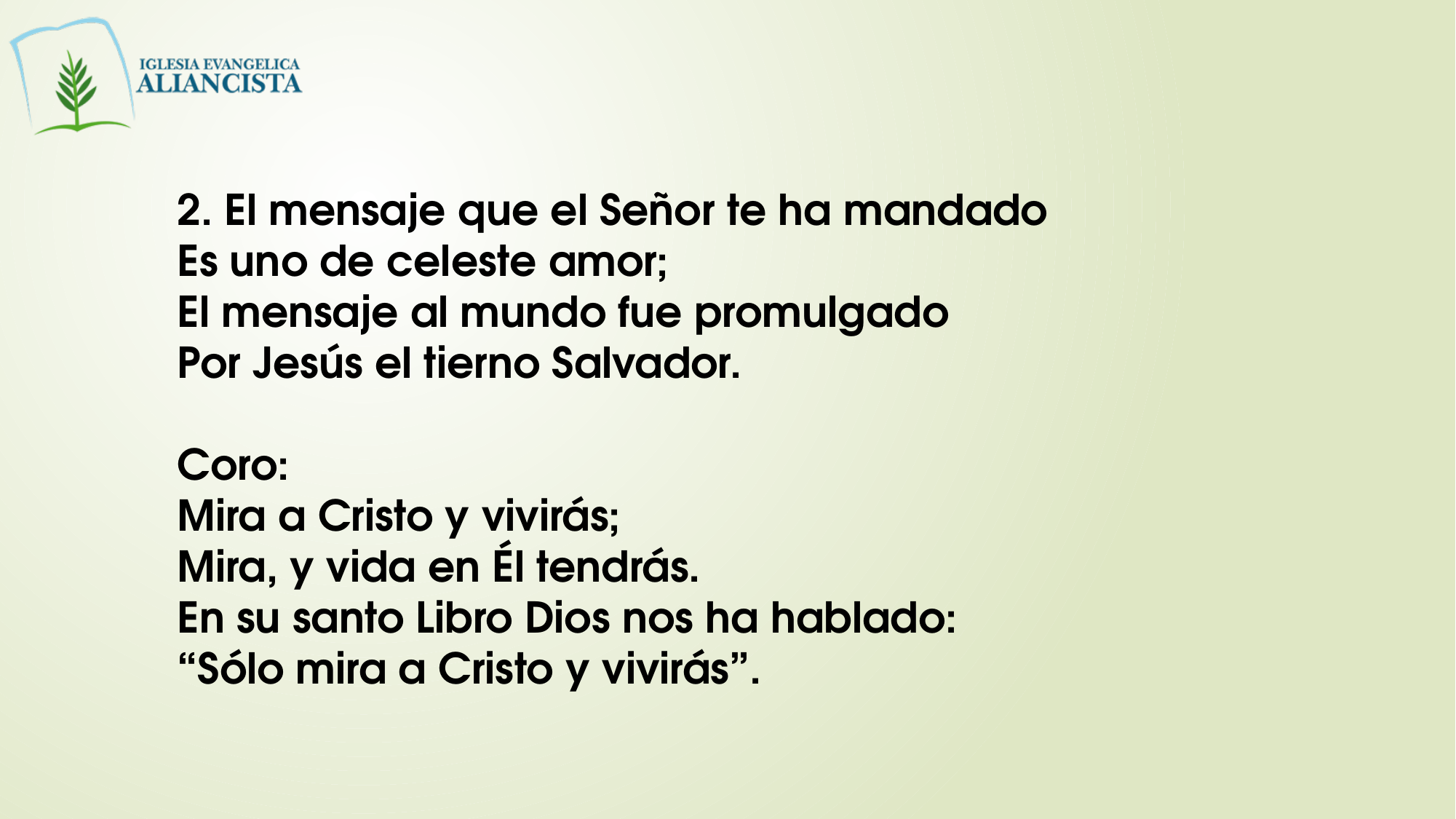

2. El mensaje que el Señor te ha mandado
Es uno de celeste amor;
El mensaje al mundo fue promulgado
Por Jesús el tierno Salvador.

Coro:
Mira a Cristo y vivirás;
Mira, y vida en Él tendrás.
En su santo Libro Dios nos ha hablado:
“Sólo mira a Cristo y vivirás”.